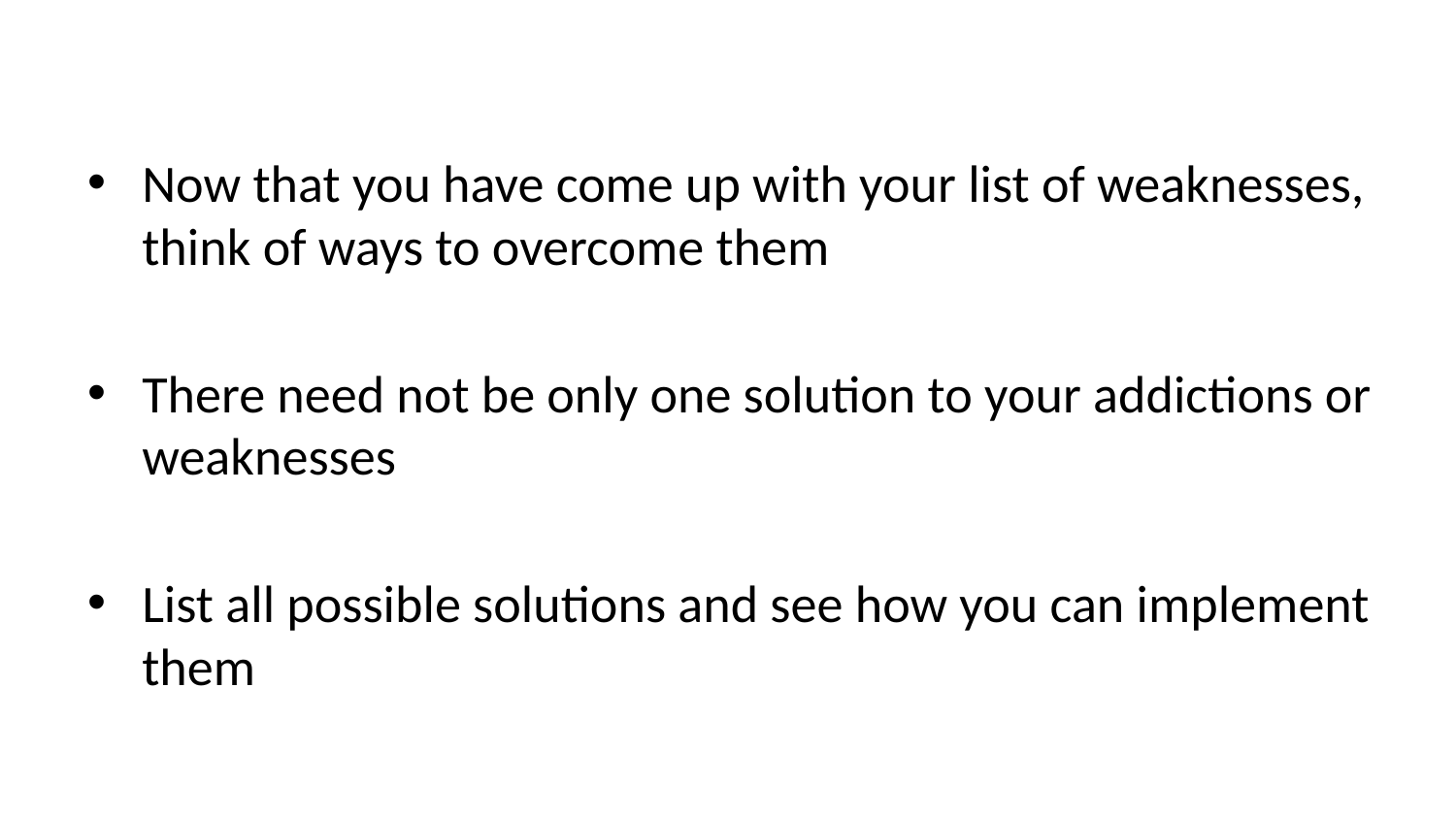

Now that you have come up with your list of weaknesses, think of ways to overcome them

There need not be only one solution to your addictions or weaknesses

List all possible solutions and see how you can implement them